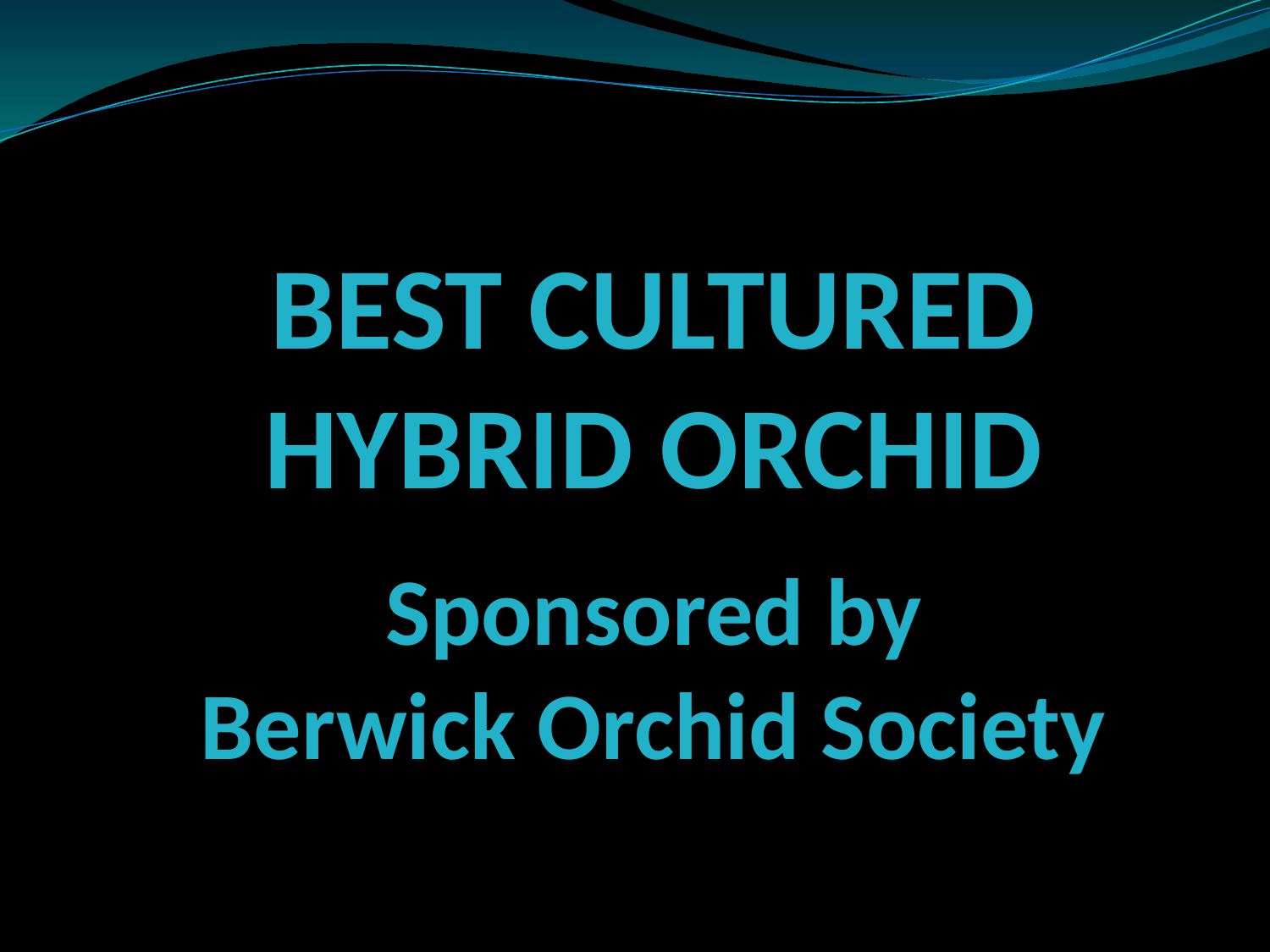

Best cultured
hybrid ORCHID

Sponsored by
Berwick Orchid Society